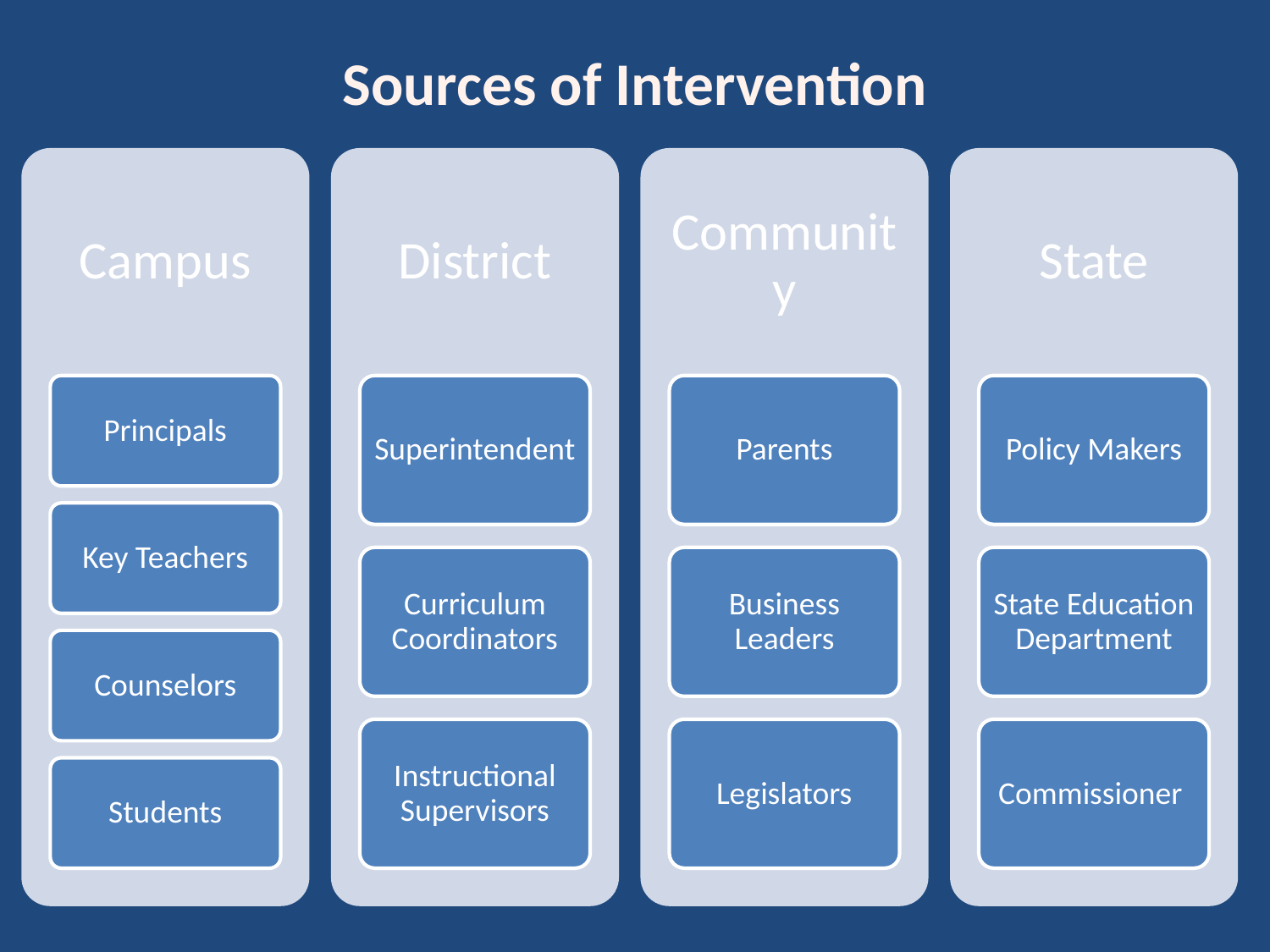

# Sources of Intervention
Campus
Principals
Key Teachers
Counselors
Students
District
Superintendent
Curriculum Coordinators
Instructional Supervisors
Community
Parents
Business Leaders
Legislators
State
Policy Makers
State Education Department
Commissioner